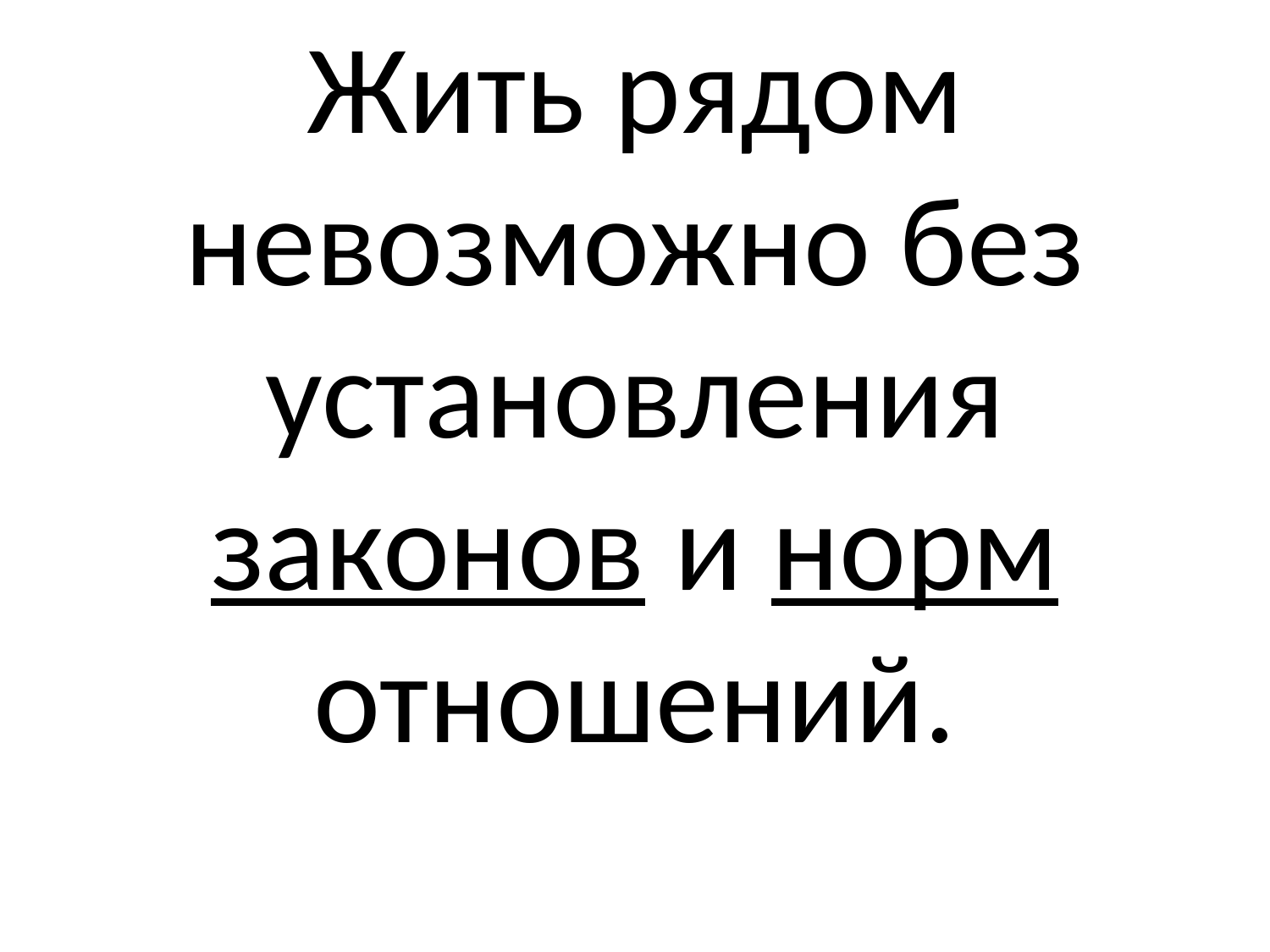

# Жить рядом невозможно без установления законов и норм отношений.